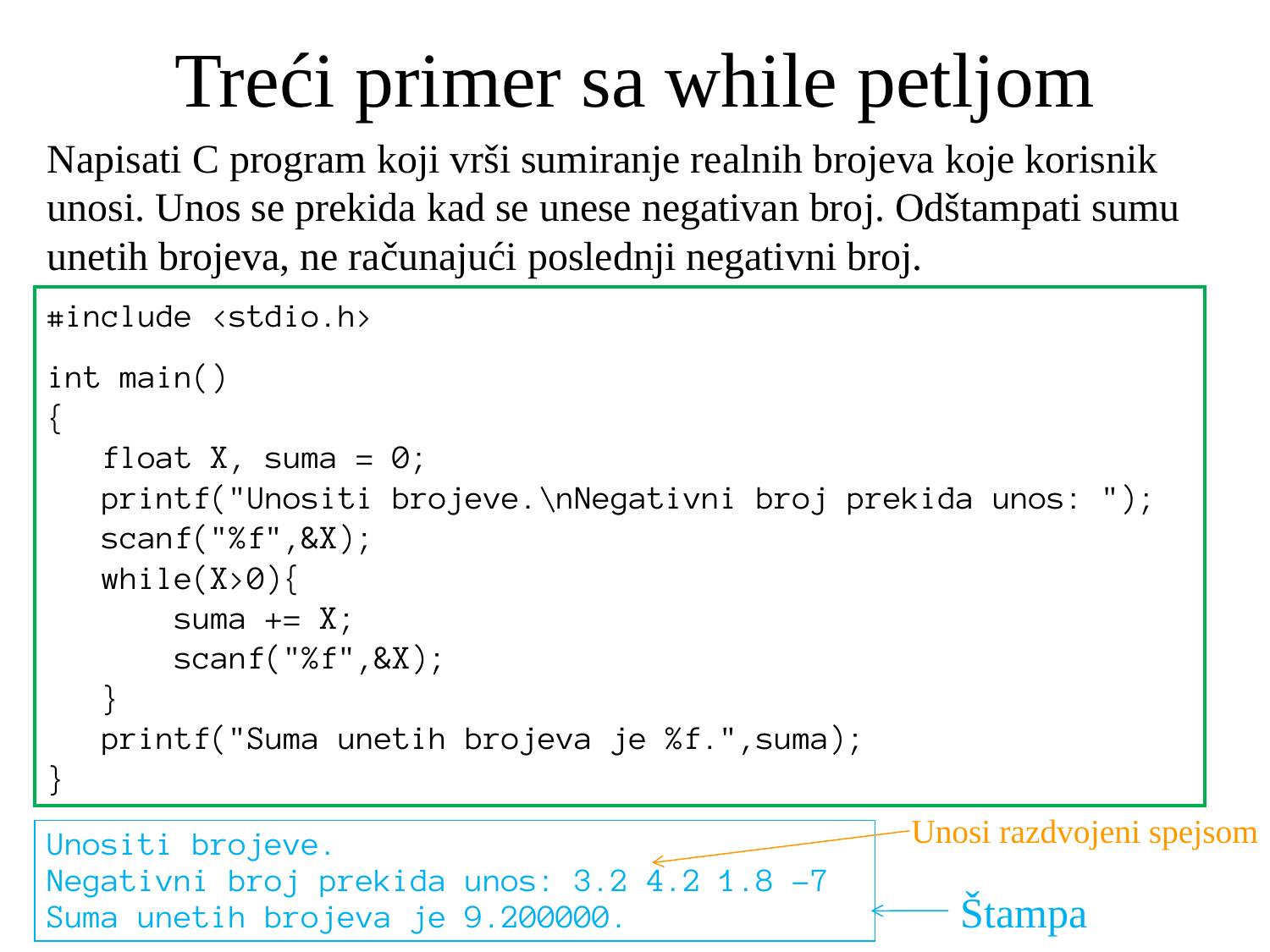

# Treći primer sa while petljom
Napisati C program koji vrši sumiranje realnih brojeva koje korisnik unosi. Unos se prekida kad se unese negativan broj. Odštampati sumu unetih brojeva, ne računajući poslednji negativni broj.

#include <stdio.h>

int main()
{
   float X, suma = 0;
   printf("Unositi brojeve.\nNegativni broj prekida unos: ");
   scanf("%f",&X);
   while(X>0){
       suma += X;
       scanf("%f",&X);
   }
   printf("Suma unetih brojeva je %f.",suma);
}
Unosi razdvojeni spejsom
Unositi brojeve.
Negativni broj prekida unos: 3.2 4.2 1.8 -7
Suma unetih brojeva je 9.200000.
Štampa